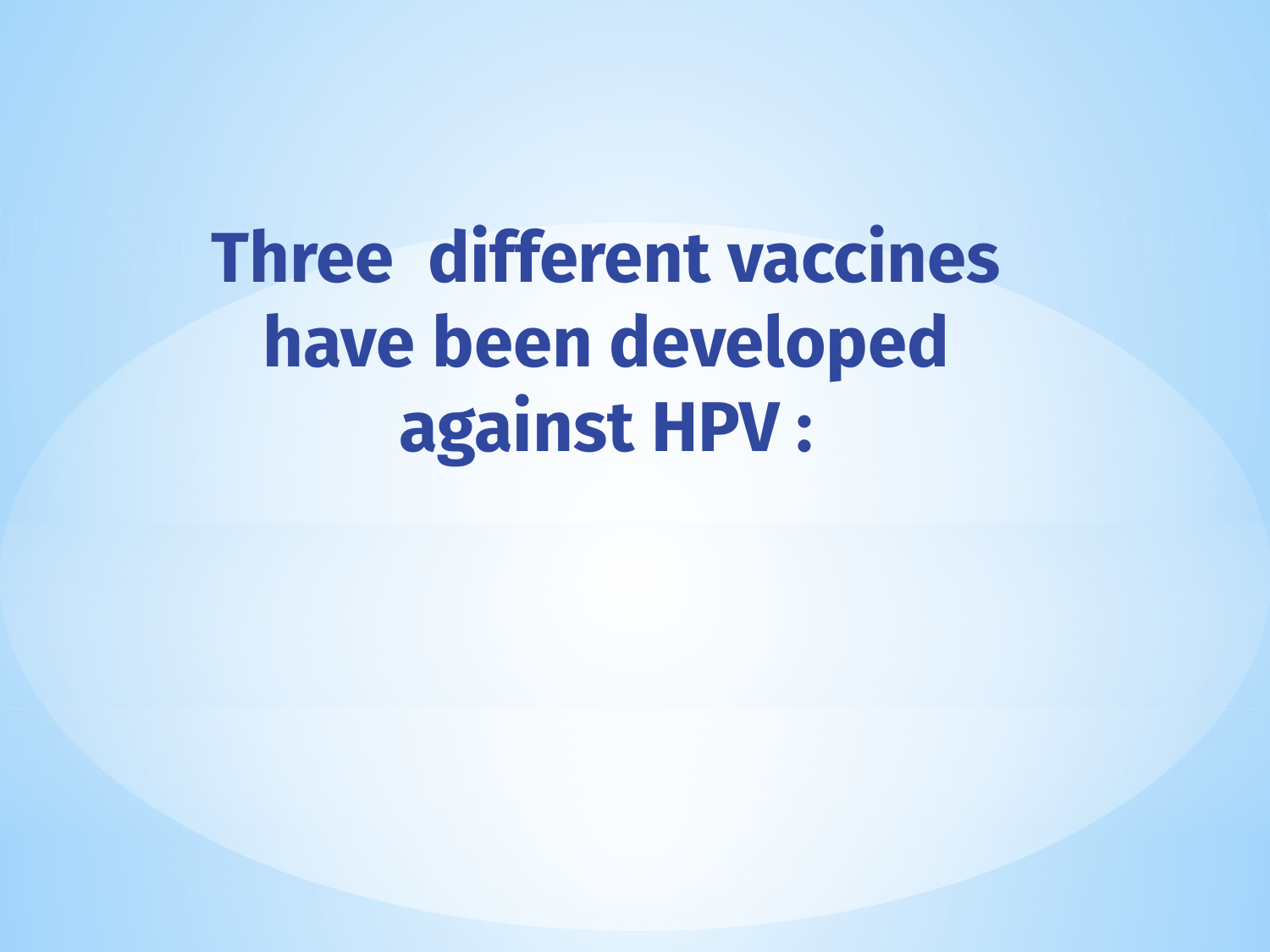

Three  different vaccines have been developed against HPV :

#